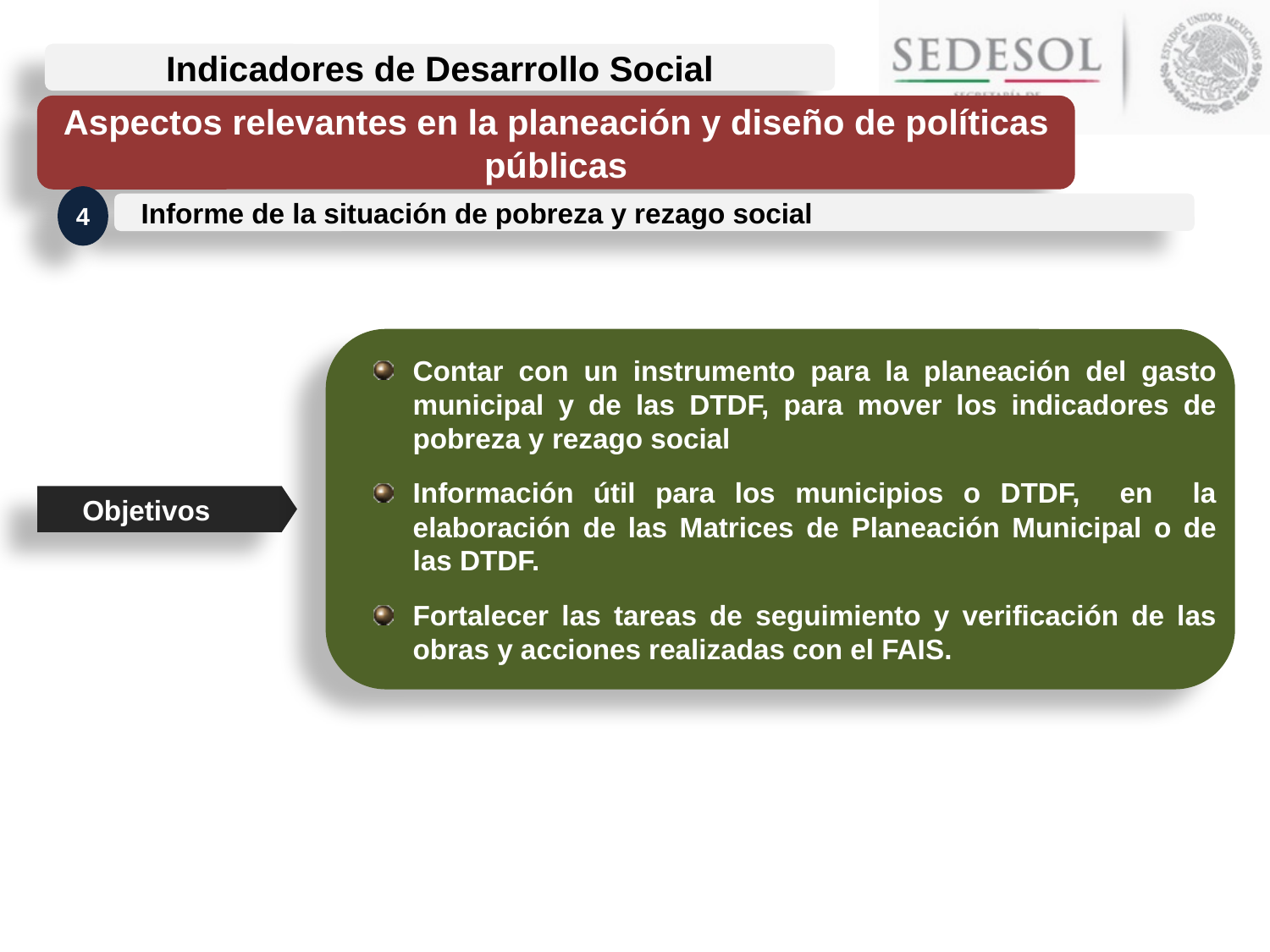

Aspectos relevantes en la planeación y diseño de políticas públicas
4
Informe de la situación de pobreza y rezago social
Contar con un instrumento para la planeación del gasto municipal y de las DTDF, para mover los indicadores de pobreza y rezago social
Información útil para los municipios o DTDF,  en  la elaboración de las Matrices de Planeación Municipal o de las DTDF.
Fortalecer las tareas de seguimiento y verificación de las obras y acciones realizadas con el FAIS.
Objetivos